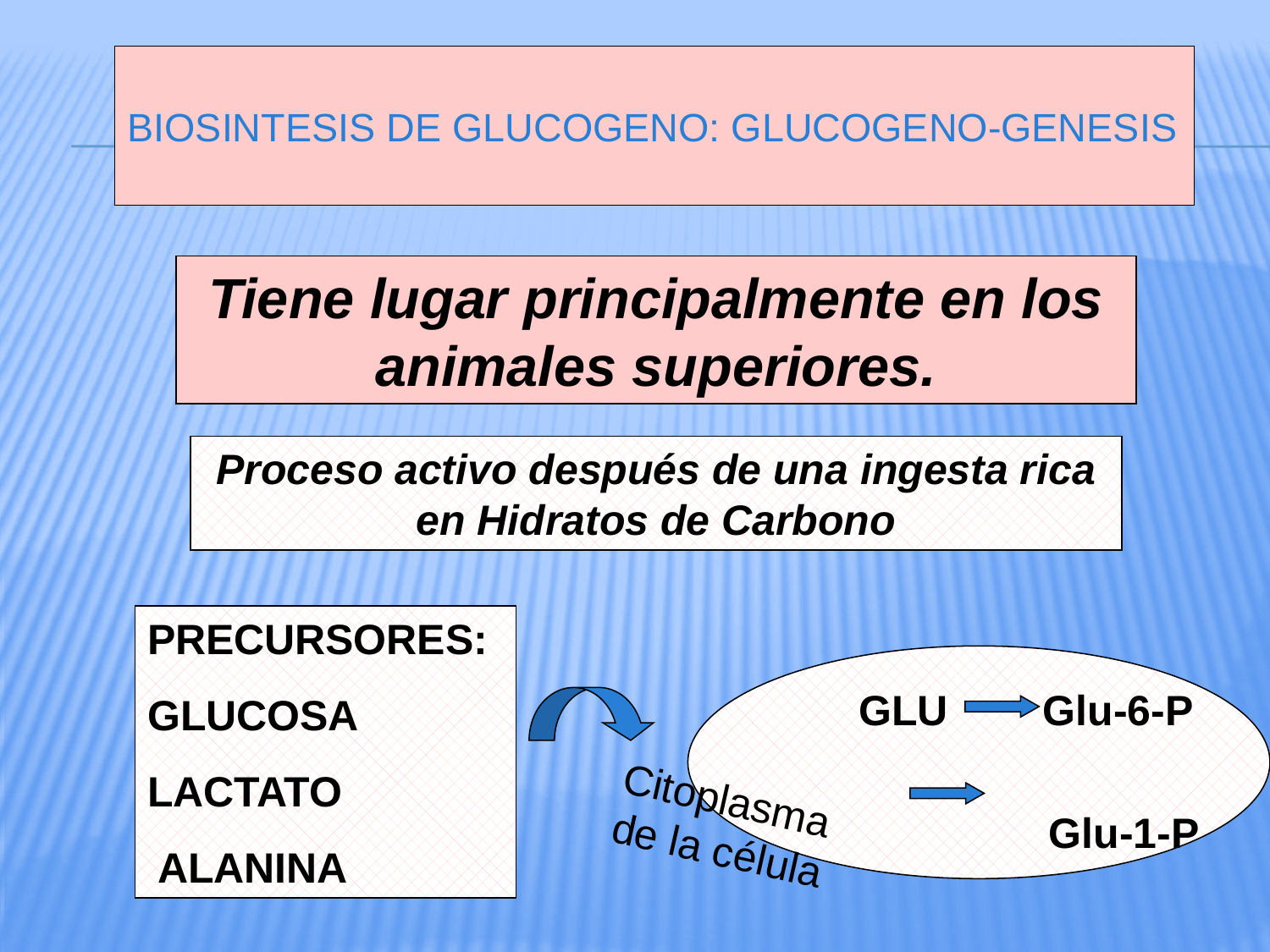

# BIOSINTESIS DE GLUCOGENO: GLUCOGENO-GENESIS
Tiene lugar principalmente en los animales superiores.
Proceso activo después de una ingesta rica en Hidratos de Carbono
PRECURSORES:
GLUCOSA
LACTATO	          ALANINA

GLU        Glu-6-P
                Glu-1-P

Citoplasma de la célula